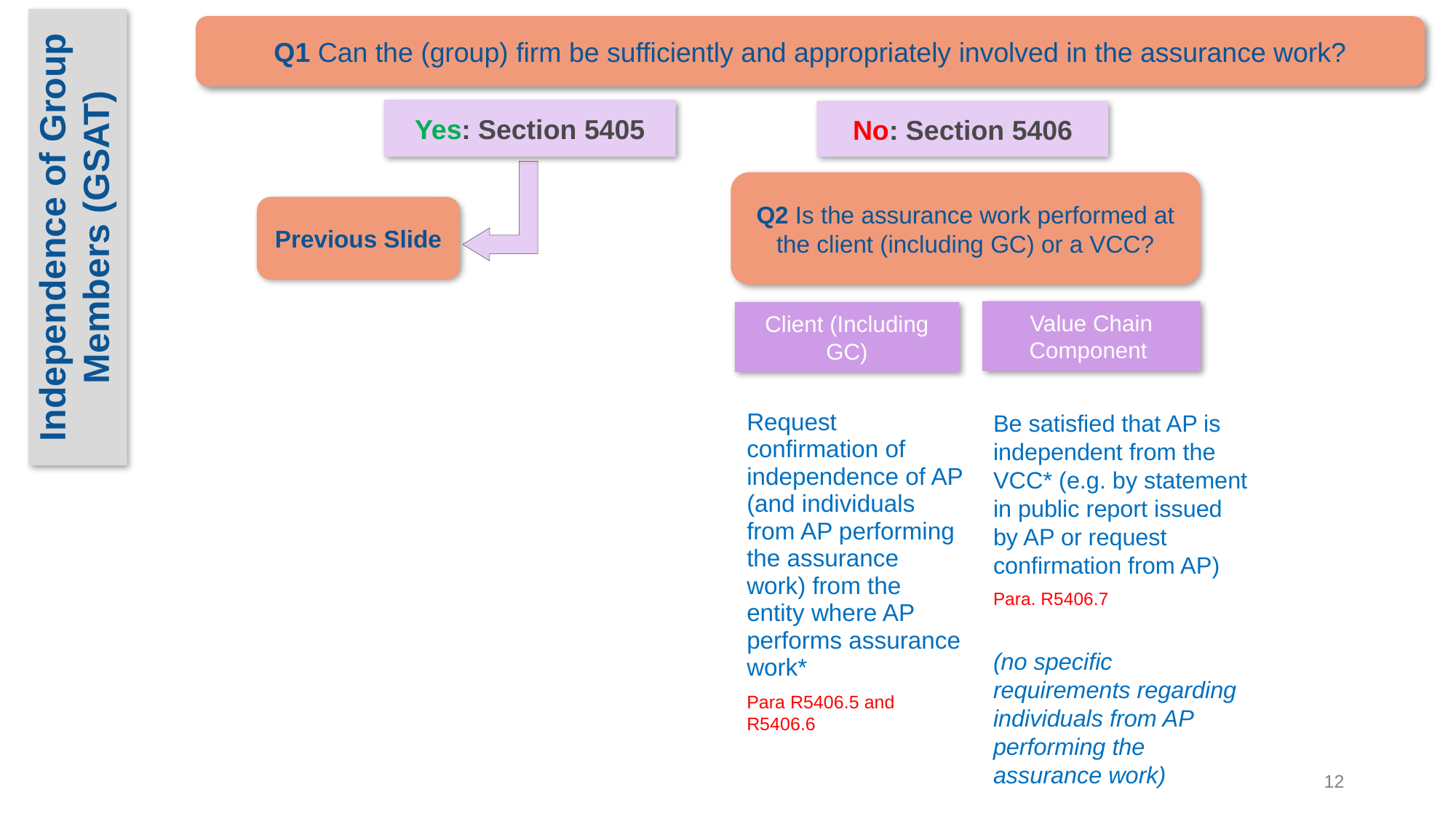

Independence of Group Members (GSAT)
Q1 Can the (group) firm be sufficiently and appropriately involved in the assurance work?
Yes: Section 5405
No: Section 5406
Q2 Is the assurance work performed at the client (including GC) or a VCC?

Previous Slide
Value Chain Component
Client (Including GC)
Request confirmation of independence of AP (and individuals from AP performing the assurance work) from the entity where AP performs assurance work*
Para R5406.5 and R5406.6

Be satisfied that AP is independent from the VCC* (e.g. by statement in public report issued by AP or request confirmation from AP)
Para. R5406.7

(no specific requirements regarding individuals from AP performing the assurance work)

12